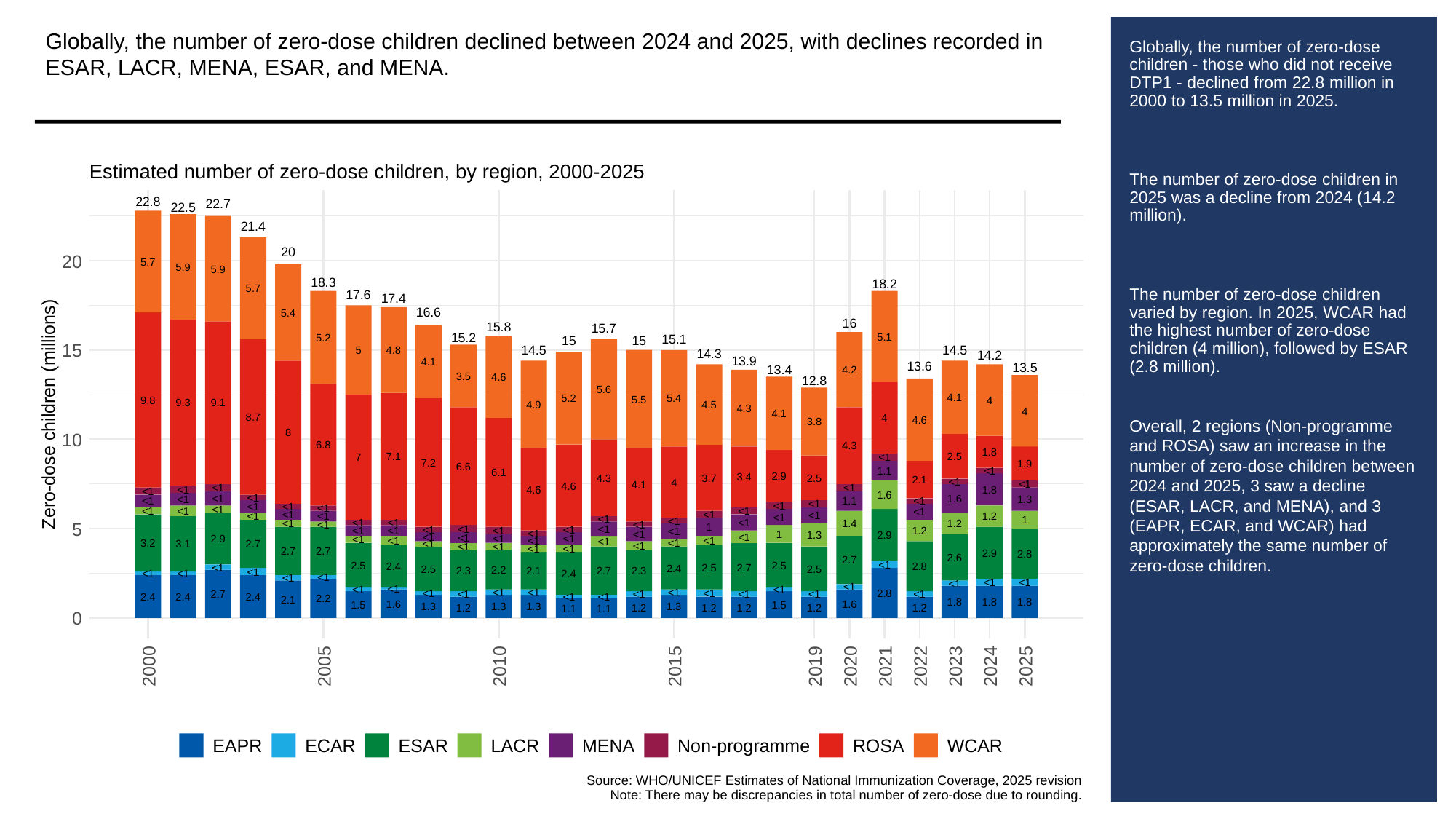

Globally, the number of zero-dose children declined between 2024 and 2025, with declines recorded in ESAR, LACR, MENA, ESAR, and MENA.
# Globally, the number of zero-dose children - those who did not receive DTP1 - declined from 22.8 million in 2000 to 13.5 million in 2025.

The number of zero-dose children in 2025 was a decline from 2024 (14.2 million).

The number of zero-dose children varied by region. In 2025, WCAR had the highest number of zero-dose children (4 million), followed by ESAR (2.8 million).

Overall, 2 regions (Non-programme and ROSA) saw an increase in the number of zero-dose children between 2024 and 2025, 3 saw a decline (ESAR, LACR, and MENA), and 3 (EAPR, ECAR, and WCAR) had approximately the same number of zero-dose children.

Estimated number of zero-dose children, by region, 2000-2025

22.8
22.7
22.5

21.4

20
20
5.7

5.9

5.9
18.3
18.2
5.7
17.6

17.4

16.6
5.4

16

15.8
15.7

15.2
5.1
5.2
15.1

15
15

15

14.5
14.5
5
4.8
14.3

14.2

13.9
4.1

13.6
13.5

13.4
4.2

3.5
4.6

12.8

5.6

4.1
5.2
5.4

5.5
9.8
4

9.3
9.1
4.9
4.5
4.3
4

Zero-dose children (millions)
4.1
8.7
4
4.6
3.8

8
10

6.8
4.3

1.8

7.1
2.5
7
<1

7.2
1.9

6.6
1.1
<1

6.1
2.9
3.4

4.3
3.7
2.5
2.1
<1
4

<1

4.1
4.6
<1
<1

<1
4.6
1.8

<1

1.6

<1
<1
1.6

<1
1.3
<1
1.1
<1

<1

<1

<1
<1

<1
<1

<1
<1
<1

<1

<1
<1

<1
<1
<1
1.2

<1

<1
1

<1

<1
<1
<1
<1
1.4
1.2

<1
<1

5
1

<1
<1

<1
<1
<1
<1
<1
1.2

<1

<1
<1
1

1.3
2.9

<1
<1
<1

2.9
<1
<1
<1

<1
<1
<1
<1
3.2
<1

3.1
2.7
<1

<1
<1
<1

<1
<1

2.7
2.7
2.9
2.8

2.6
2.7
<1

2.5
2.5
2.4
2.8
<1
2.5
2.7
2.4

2.5
2.5
2.2
2.3
2.1
2.7
2.3
<1

<1
<1
2.4

<1

<1

<1
<1

<1

<1

<1
<1
<1

<1
<1
<1
<1
<1
2.8

2.7
<1
<1
<1
<1
<1

2.4
2.4
2.4
<1
<1
2.2

2.1

1.8
1.8
1.8

1.6
1.6
1.5
1.5
1.3
1.3
1.3
1.3
1.2
1.2
1.2
1.2
1.2
1.2
1.1
1.1
0

2000
2005
2010
2015
2019
2020
2021
2022
2023
2024
2025

EAPR
ECAR
ESAR
LACR
MENA
Non-programme
ROSA
WCAR
Source: WHO/UNICEF Estimates of National Immunization Coverage, 2025 revision
Note: There may be discrepancies in total number of zero-dose due to rounding.